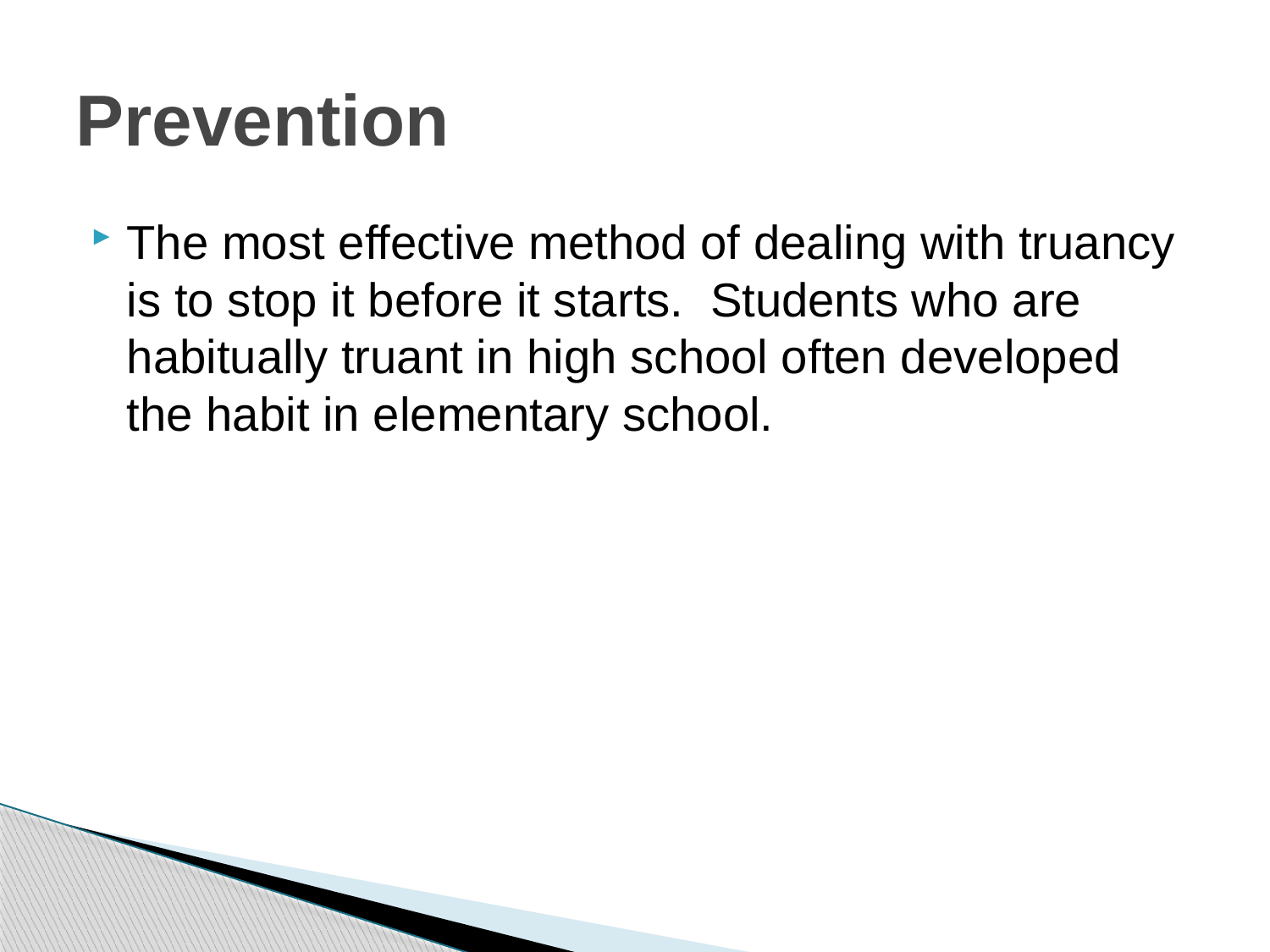

# Prevention
The most effective method of dealing with truancy is to stop it before it starts.  Students who are habitually truant in high school often developed the habit in elementary school.